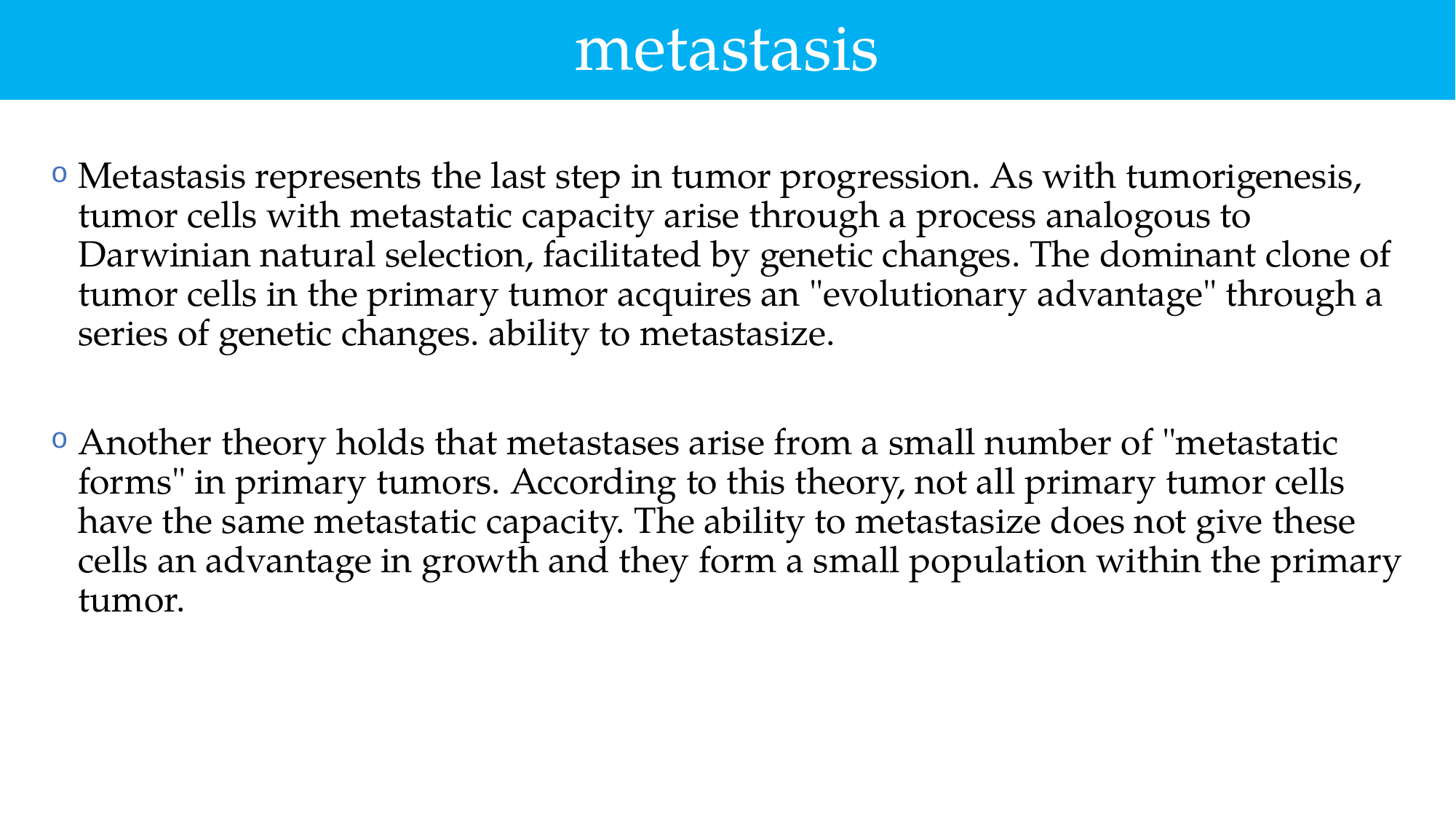

metastasis
Metastasis represents the last step in tumor progression. As with tumorigenesis, tumor cells with metastatic capacity arise through a process analogous to Darwinian natural selection, facilitated by genetic changes. The dominant clone of tumor cells in the primary tumor acquires an "evolutionary advantage" through a series of genetic changes. ability to metastasize.

Another theory holds that metastases arise from a small number of "metastatic forms" in primary tumors. According to this theory, not all primary tumor cells have the same metastatic capacity. The ability to metastasize does not give these cells an advantage in growth and they form a small population within the primary tumor.